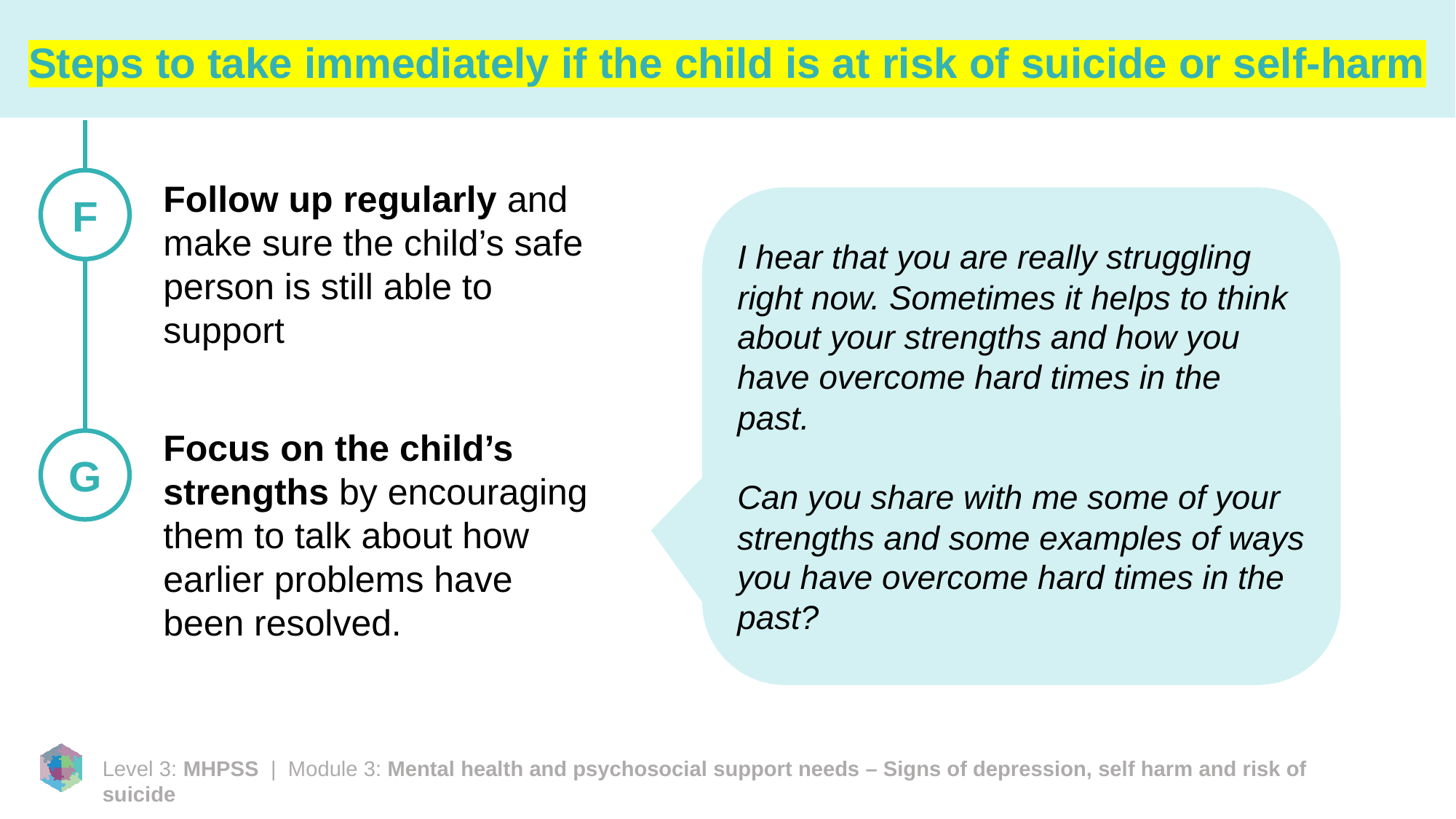

# Steps to take immediately if the child is at risk of suicide or self-harm
F
Follow up regularly and make sure the child’s safe person is still able to support

Focus on the child’s strengths by encouraging them to talk about how earlier problems have been resolved.
I hear that you are really struggling right now. Sometimes it helps to think about your strengths and how you have overcome hard times in the past.

Can you share with me some of your strengths and some examples of ways you have overcome hard times in the past?
G